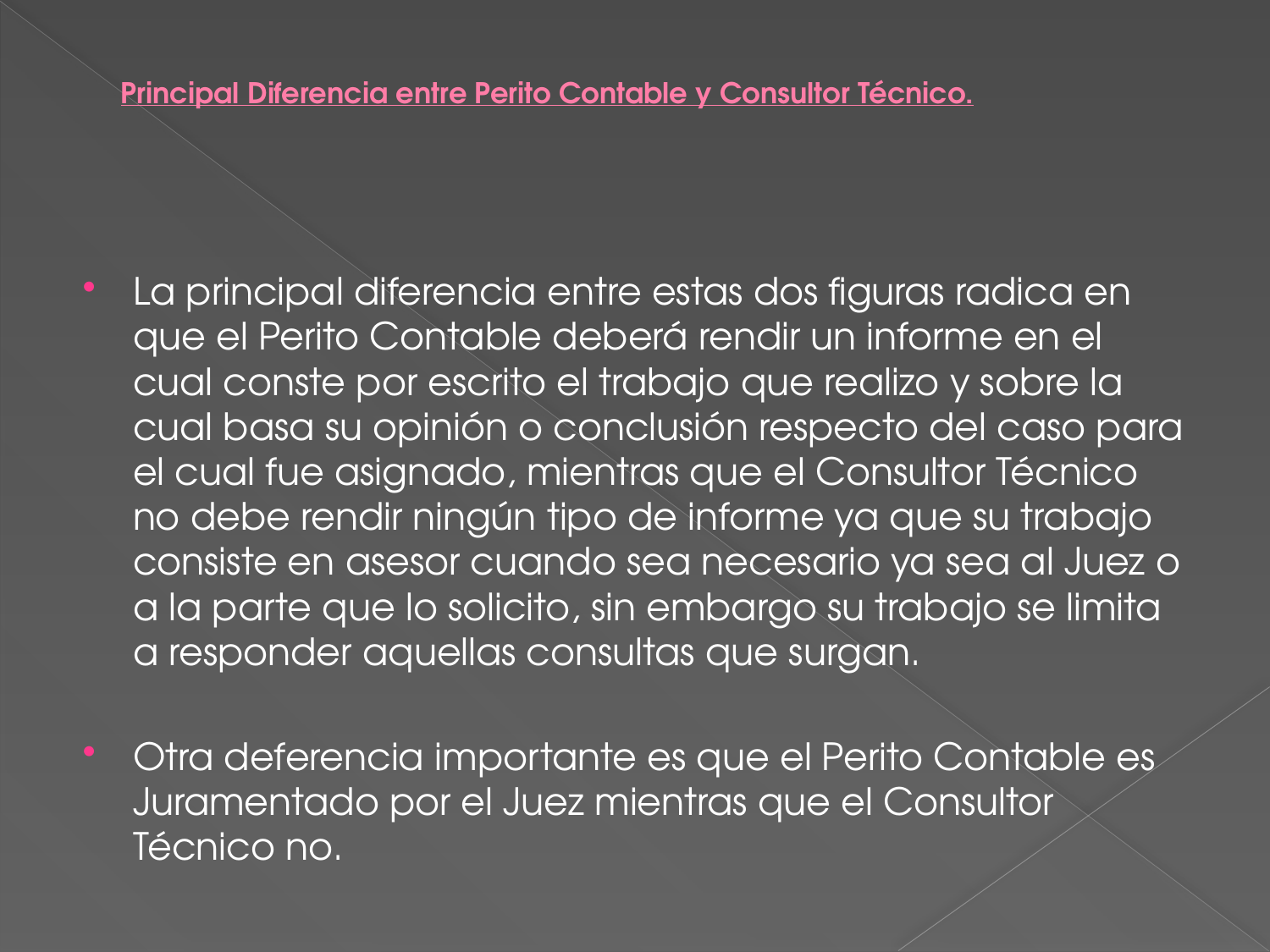

# Principal Diferencia entre Perito Contable y Consultor Técnico.
La principal diferencia entre estas dos figuras radica en que el Perito Contable deberá rendir un informe en el cual conste por escrito el trabajo que realizo y sobre la cual basa su opinión o conclusión respecto del caso para el cual fue asignado, mientras que el Consultor Técnico no debe rendir ningún tipo de informe ya que su trabajo consiste en asesor cuando sea necesario ya sea al Juez o a la parte que lo solicito, sin embargo su trabajo se limita a responder aquellas consultas que surgan.

Otra deferencia importante es que el Perito Contable es Juramentado por el Juez mientras que el Consultor Técnico no.